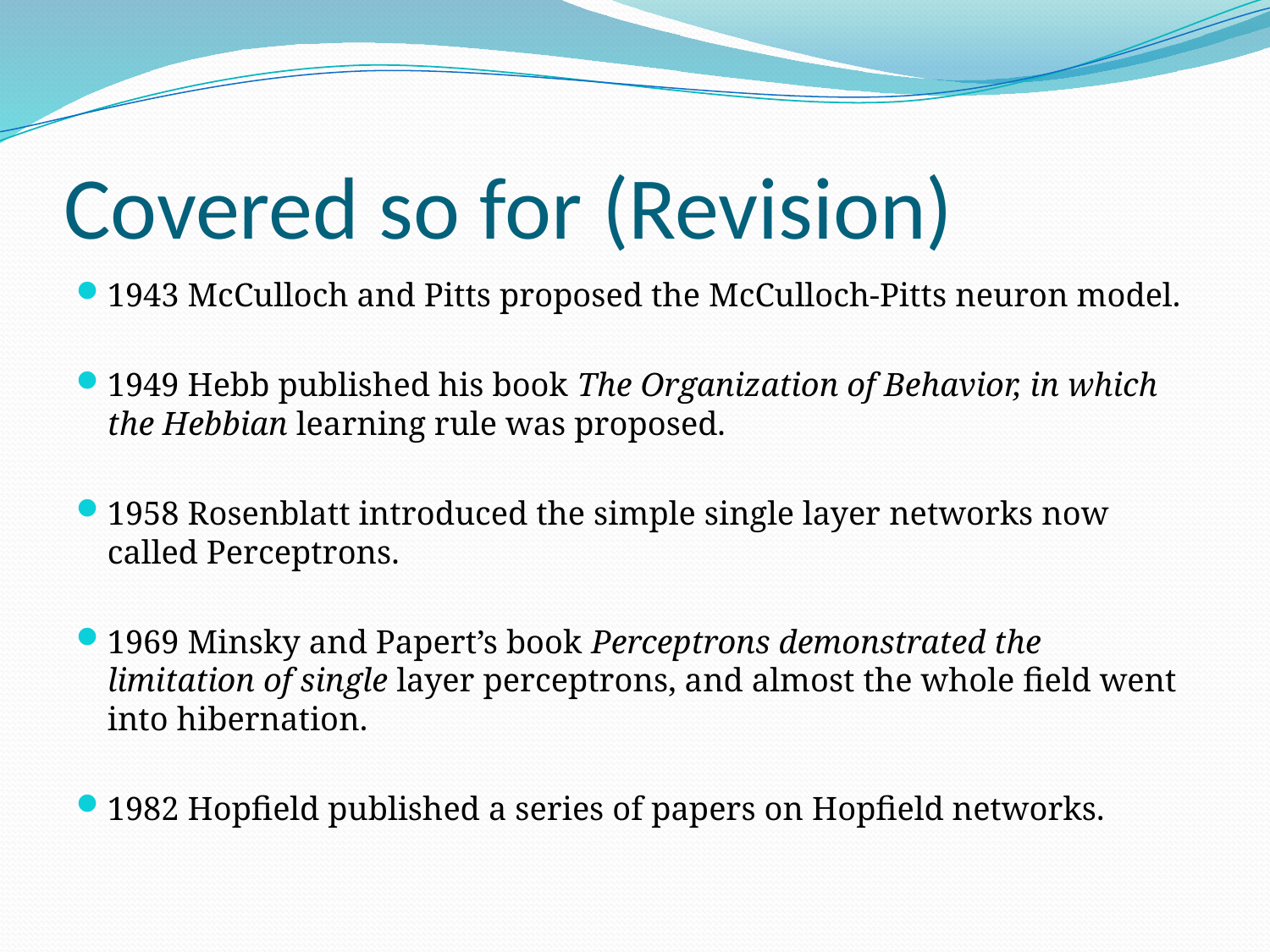

# Covered so for (Revision)
1943 McCulloch and Pitts proposed the McCulloch-Pitts neuron model.

1949 Hebb published his book The Organization of Behavior, in which the Hebbian learning rule was proposed.

1958 Rosenblatt introduced the simple single layer networks now called Perceptrons.

1969 Minsky and Papert’s book Perceptrons demonstrated the limitation of single layer perceptrons, and almost the whole field went into hibernation.

1982 Hopfield published a series of papers on Hopfield networks.